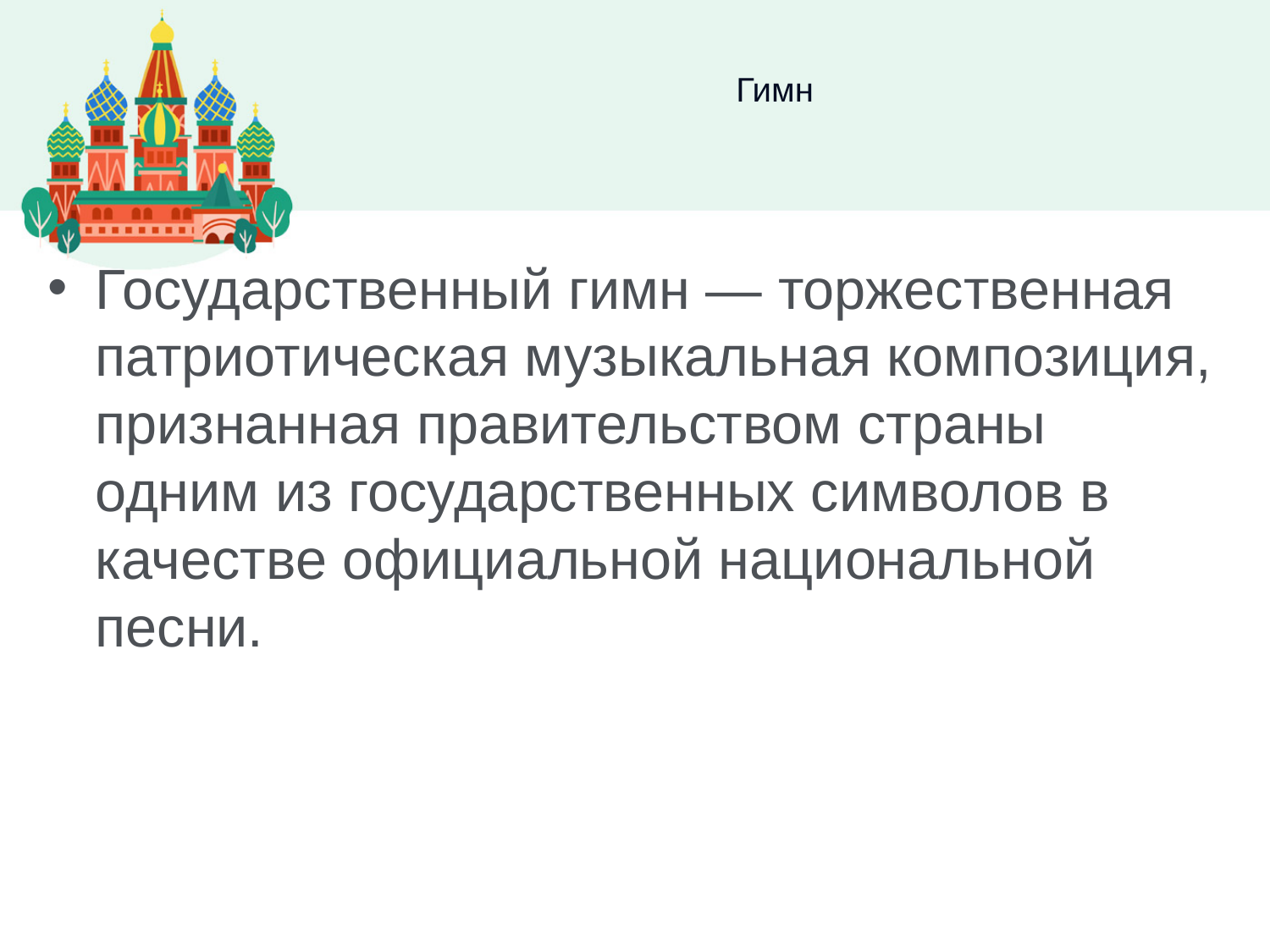

# Гимн
Государственный гимн — торжественная патриотическая музыкальная композиция, признанная правительством страны одним из государственных символов в качестве официальной национальной песни.